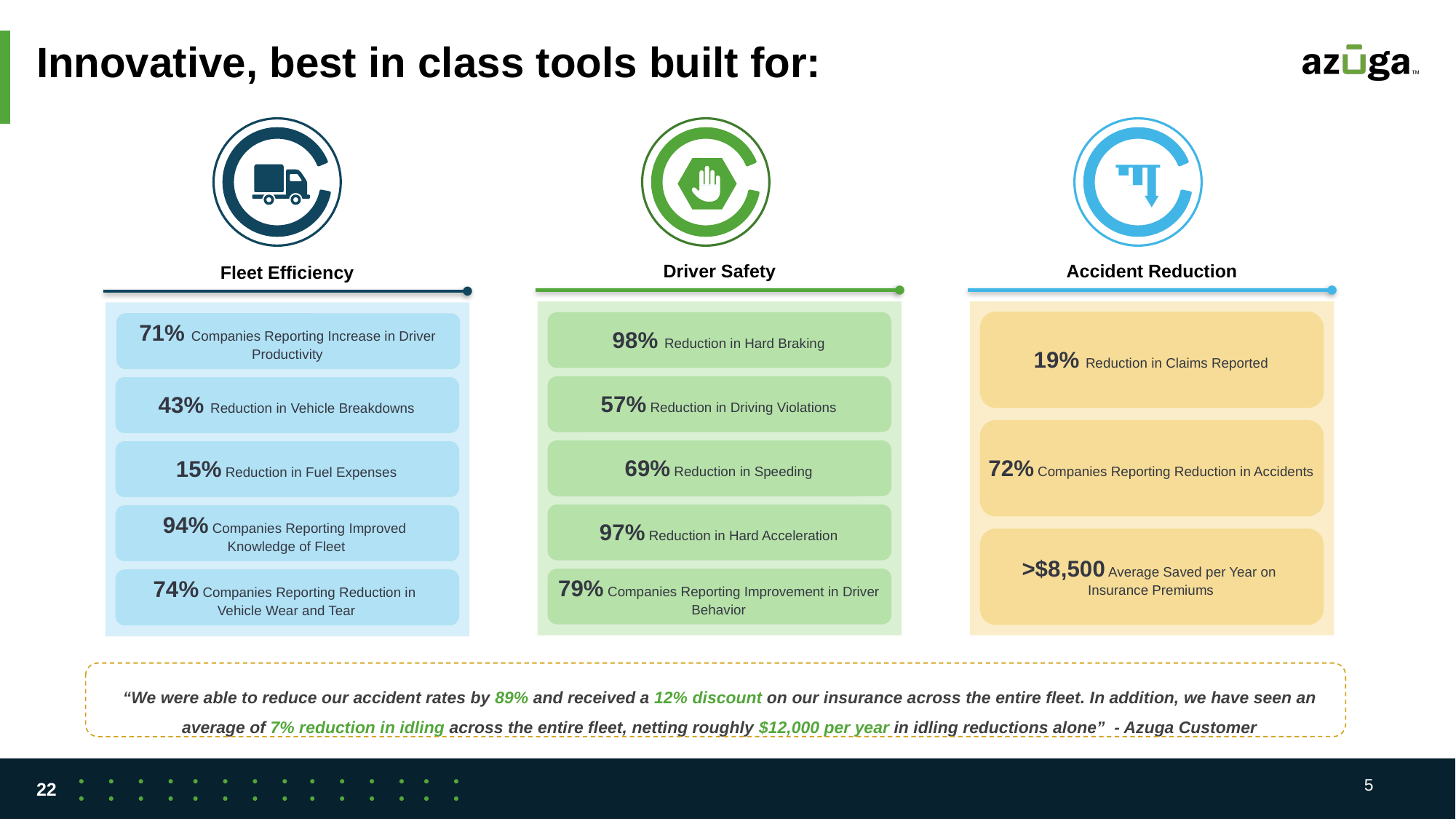

# Innovative, best in class tools built for:

Driver Safety
Accident Reduction
Fleet Efficiency

19% Reduction in Claims Reported
98% Reduction in Hard Braking
71% Companies Reporting Increase in Driver Productivity
57% Reduction in Driving Violations
43% Reduction in Vehicle Breakdowns
72% Companies Reporting Reduction in Accidents
69% Reduction in Speeding
15% Reduction in Fuel Expenses
97% Reduction in Hard Acceleration
94% Companies Reporting Improved
Knowledge of Fleet
>$8,500 Average Saved per Year on
Insurance Premiums
79% Companies Reporting Improvement in Driver Behavior
74% Companies Reporting Reduction in
Vehicle Wear and Tear

“We were able to reduce our accident rates by 89% and received a 12% discount on our insurance across the entire fleet. In addition, we have seen an average of 7% reduction in idling across the entire fleet, netting roughly $12,000 per year in idling reductions alone”  - Azuga Customer
5